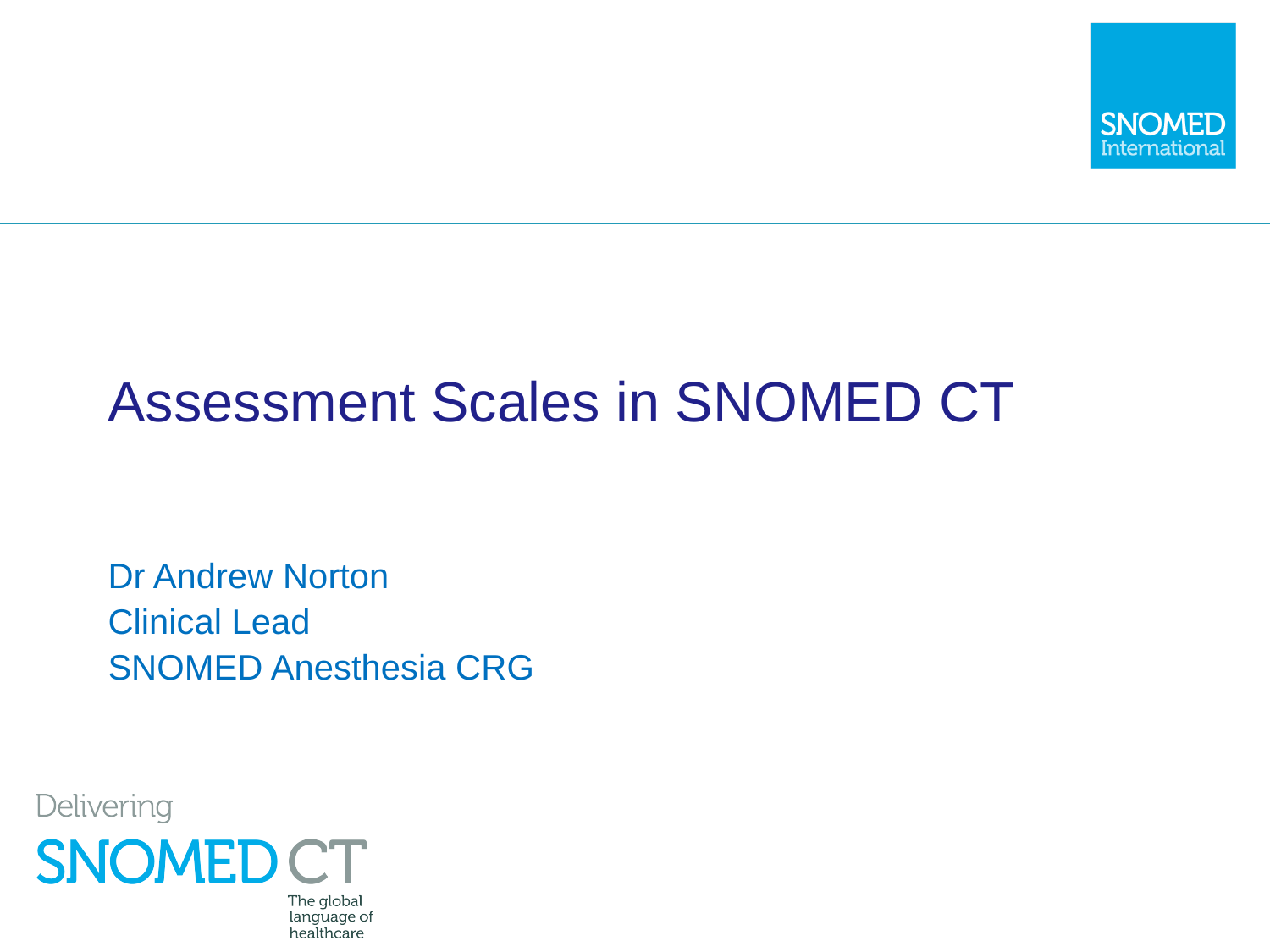

# Assessment Scales in SNOMED CT
Dr Andrew Norton
Clinical Lead
SNOMED Anesthesia CRG